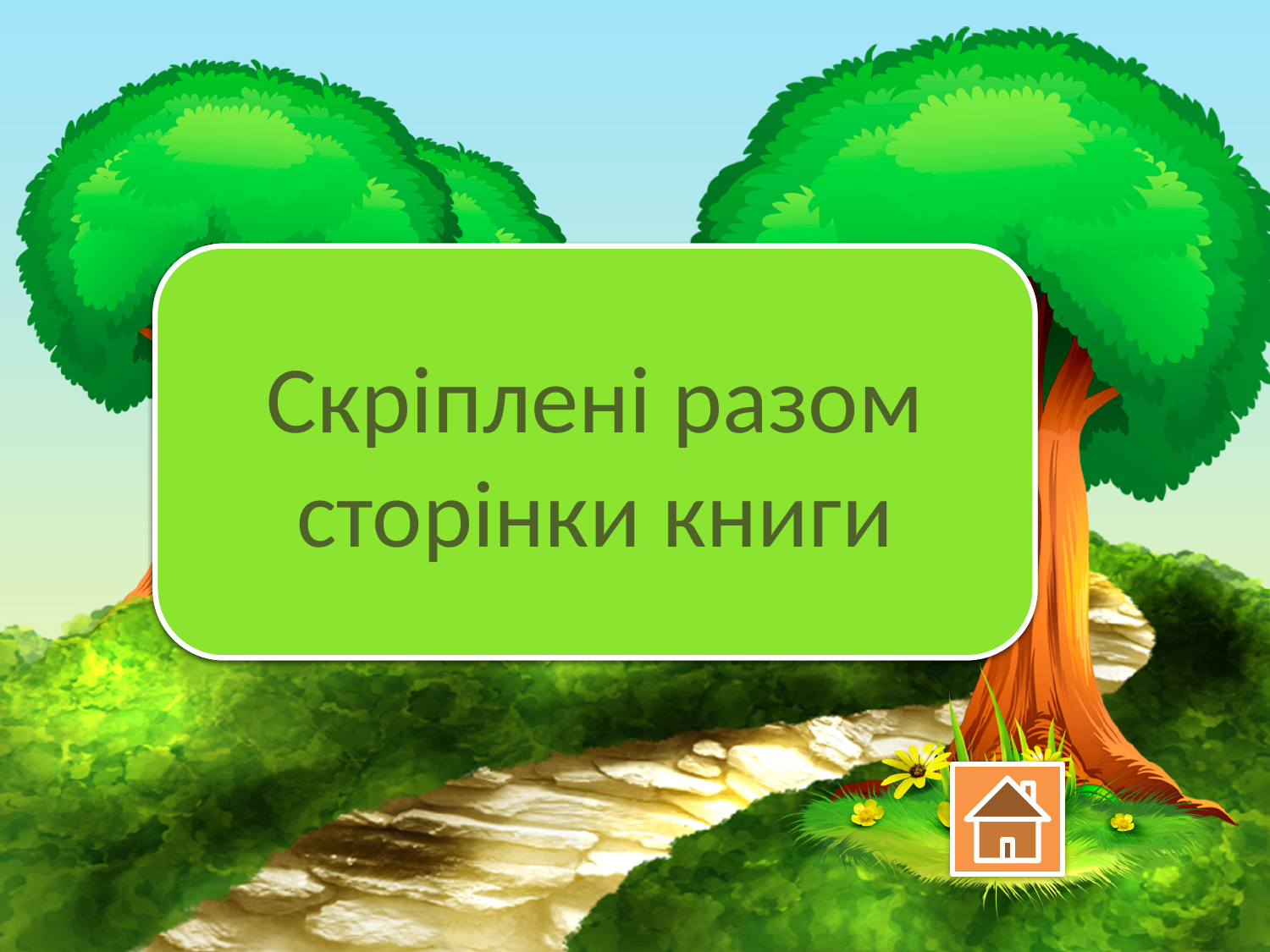

Що таке книжковий блок?
Скріплені разом сторінки книги